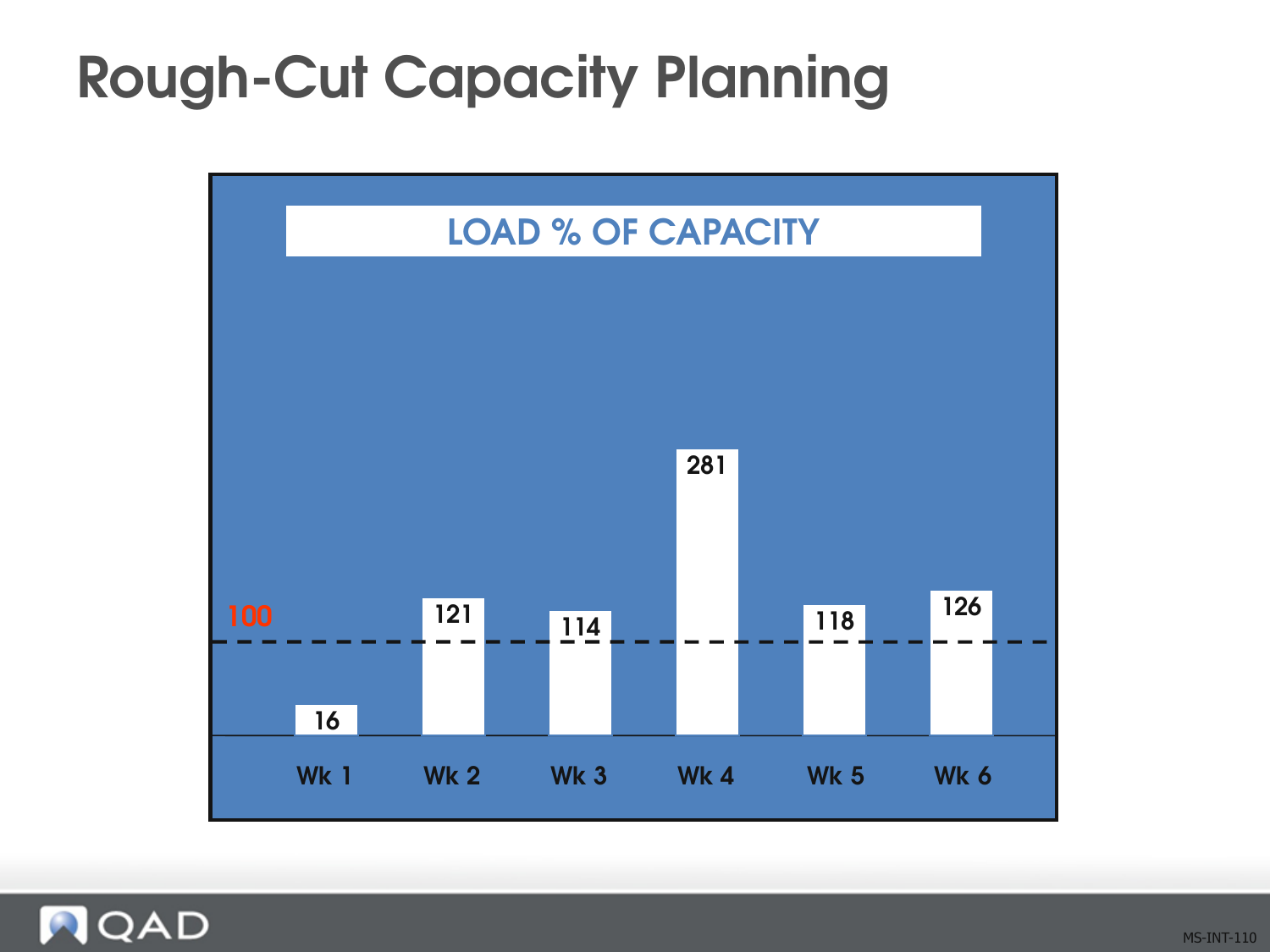

# Rough-Cut Capacity Planning

LOAD % OF CAPACITY
281
126
100
121
118
114

16

Wk 1
Wk 2
Wk 3
Wk 4
Wk 5
Wk 6
MS-INT-110